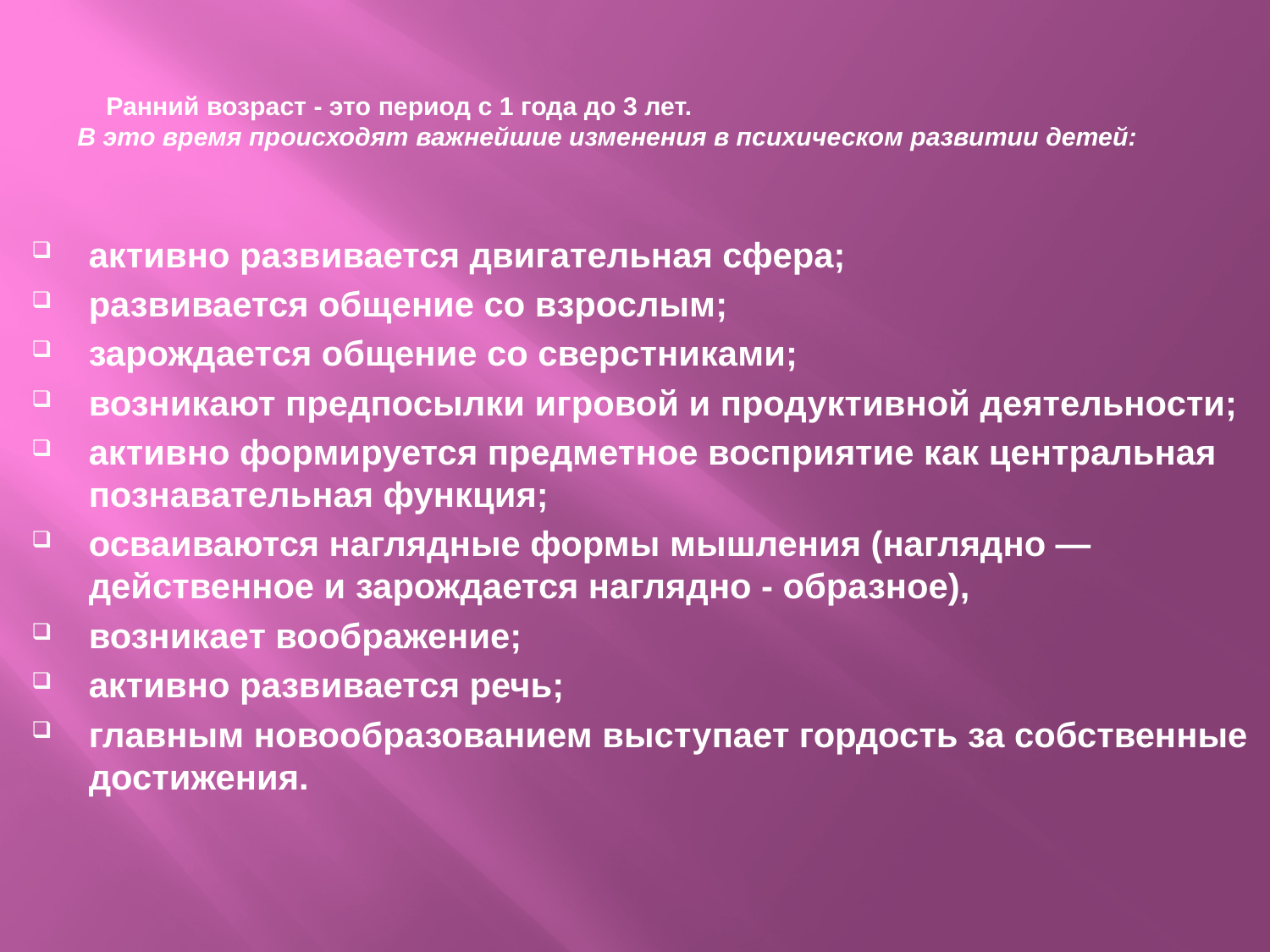

# Ранний возраст - это период с 1 года до 3 лет. В это время происходят важнейшие изменения в психическом развитии детей:
активно развивается двигательная сфера;
развивается обще­ние со взрослым;
зарождается общение со сверстниками;
возникают предпо­сылки игровой и продуктивной деятельности;
активно формируется предмет­ное восприятие как центральная познавательная функция;
осваиваются нагляд­ные формы мышления (наглядно — действенное и зарождается наглядно - образное),
возника­ет воображение;
активно развивается речь;
глав­ным новообразованием выступает гордость за собственные достижения.